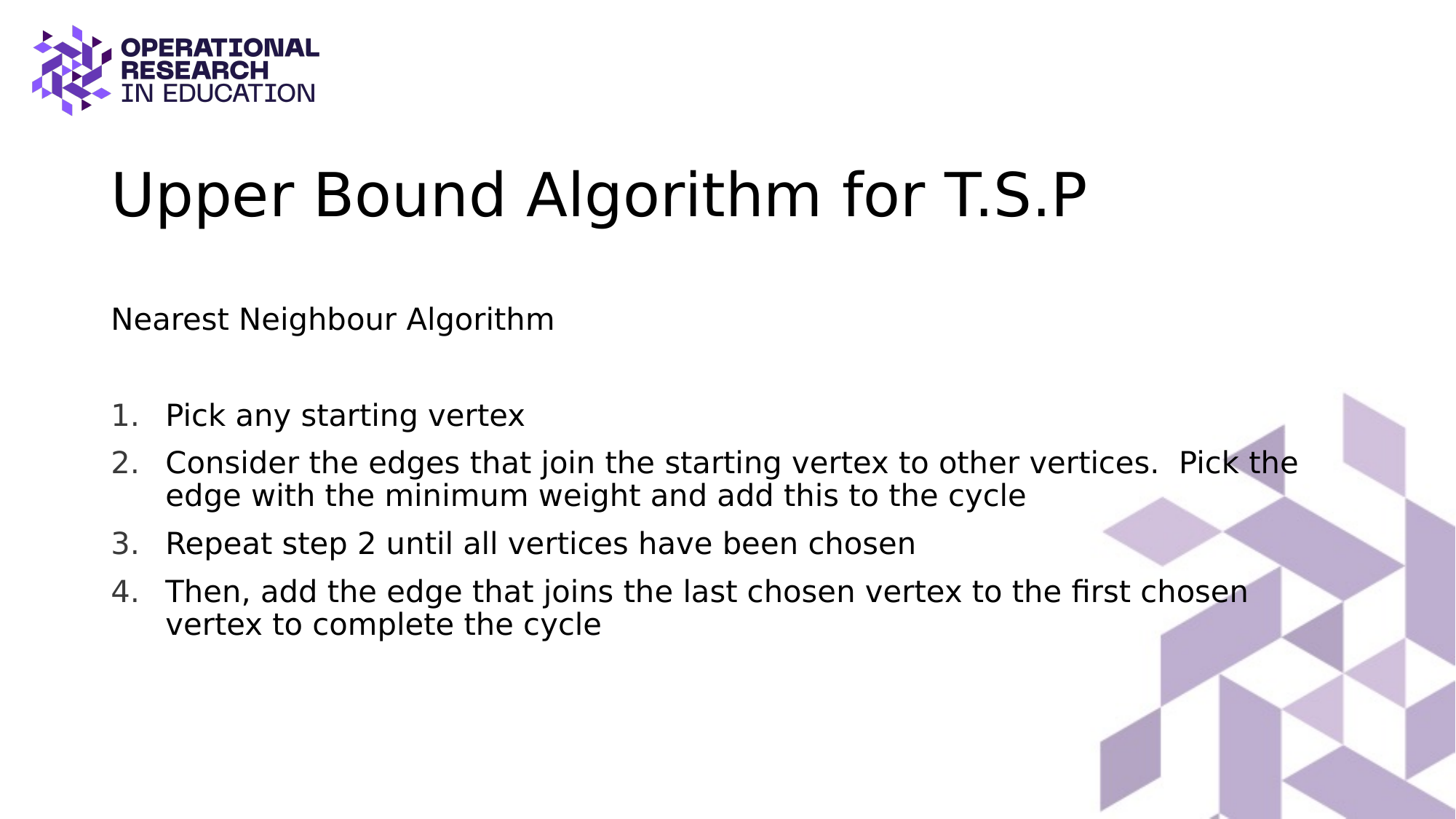

# Upper Bound Algorithm for T.S.P
Nearest Neighbour Algorithm

Pick any starting vertex
Consider the edges that join the starting vertex to other vertices.  Pick the edge with the minimum weight and add this to the cycle
Repeat step 2 until all vertices have been chosen
Then, add the edge that joins the last chosen vertex to the first chosen vertex to complete the cycle